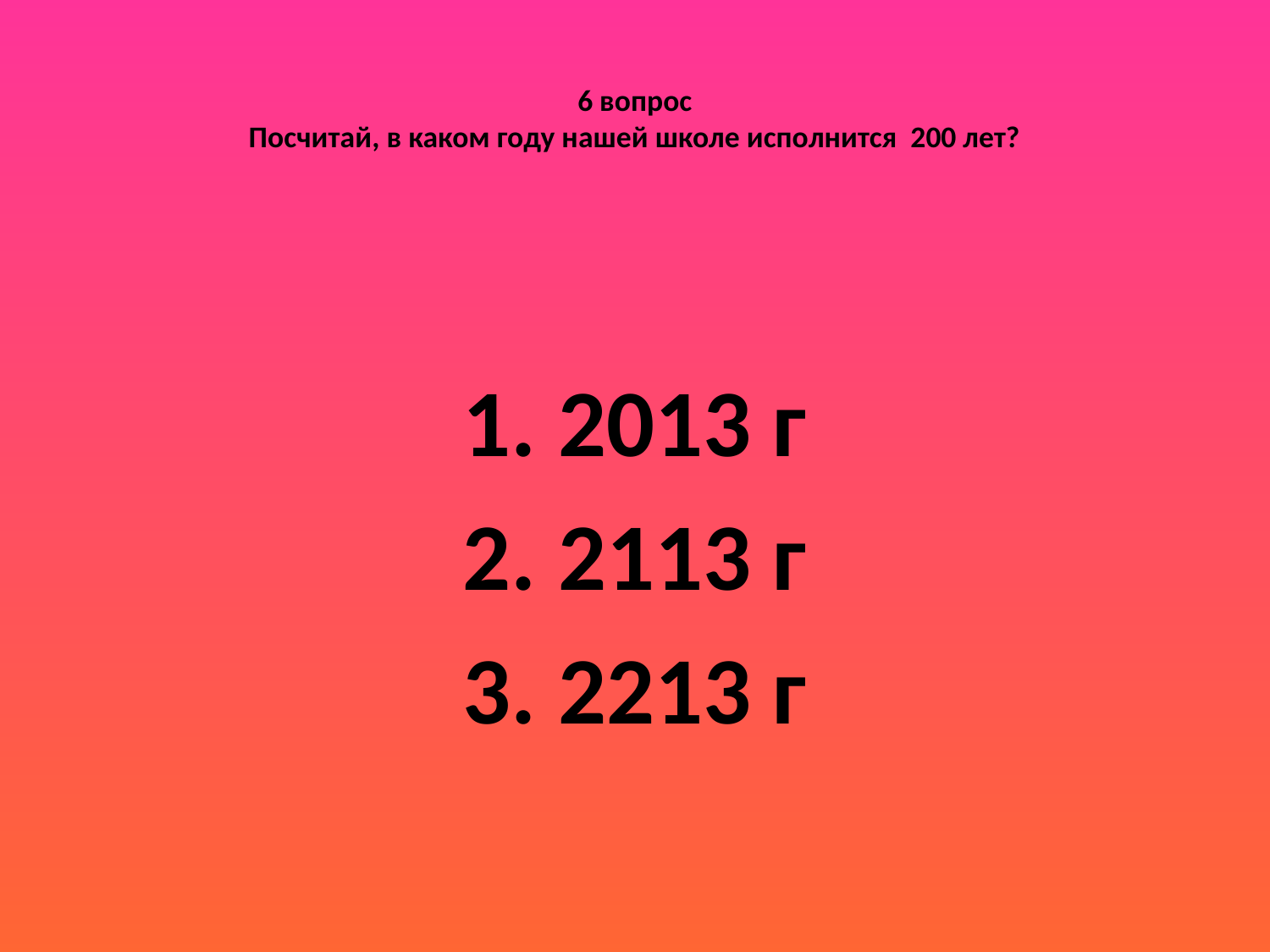

# 6 вопрос Посчитай, в каком году нашей школе исполнится  200 лет?

1. 2013 г
2. 2113 г
3. 2213 г